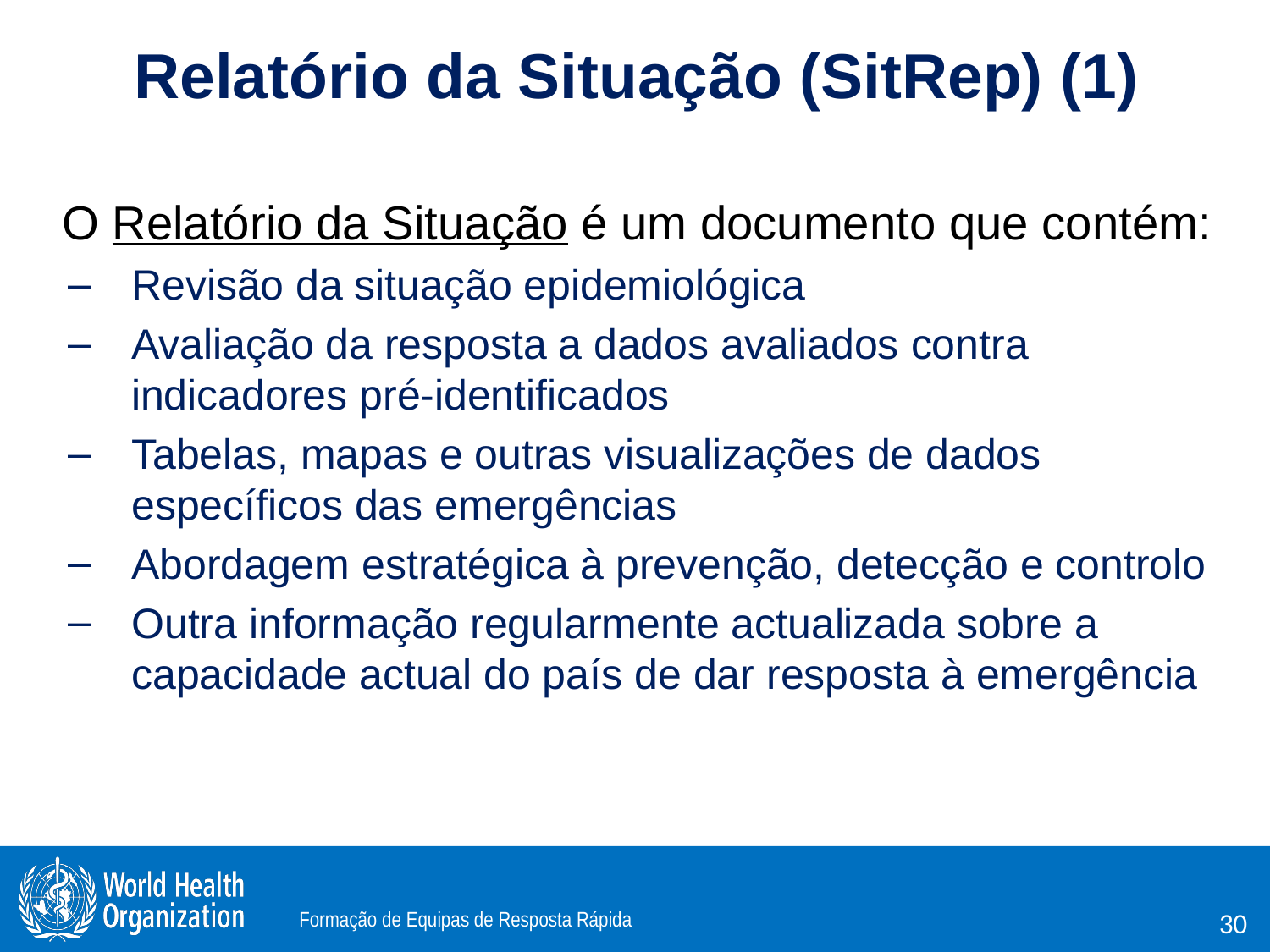

# Relatório da Situação (SitRep) (1)
O Relatório da Situação é um documento que contém:
Revisão da situação epidemiológica
Avaliação da resposta a dados avaliados contra indicadores pré-identificados
Tabelas, mapas e outras visualizações de dados específicos das emergências
Abordagem estratégica à prevenção, detecção e controlo
Outra informação regularmente actualizada sobre a capacidade actual do país de dar resposta à emergência